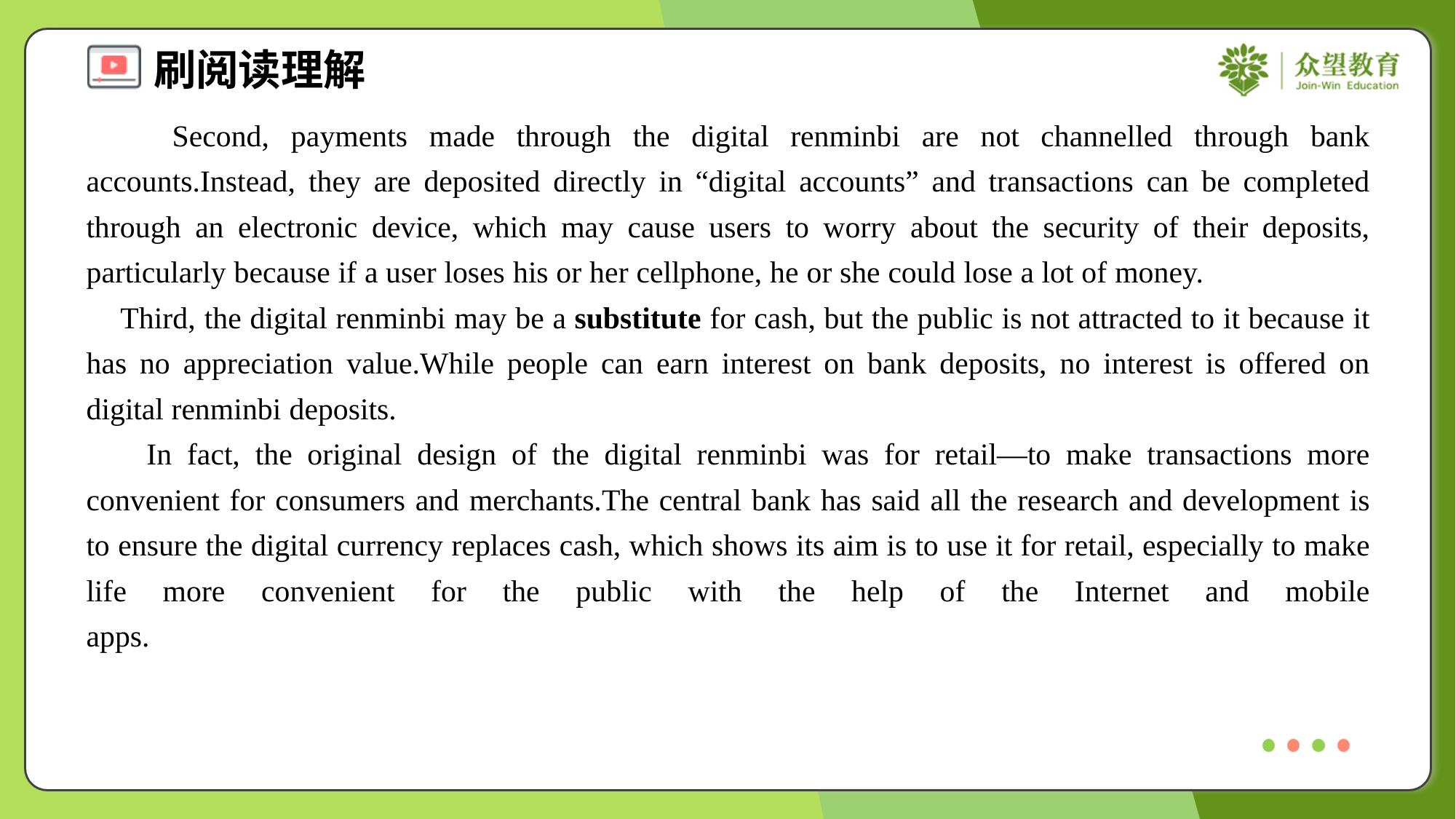

Second, payments made through the digital renminbi are not channelled through bank accounts.Instead, they are deposited directly in “digital accounts” and transactions can be completed through an electronic device, which may cause users to worry about the security of their deposits, particularly because if a user loses his or her cellphone, he or she could lose a lot of money.
    Third, the digital renminbi may be a substitute for cash, but the public is not attracted to it because it has no appreciation value.While people can earn interest on bank deposits, no interest is offered on digital renminbi deposits.
    In fact, the original design of the digital renminbi was for retail—to make transactions more convenient for consumers and merchants.The central bank has said all the research and development is to ensure the digital currency replaces cash, which shows its aim is to use it for retail, especially to make life more convenient for the public with the help of the Internet and mobile apps.#5.1